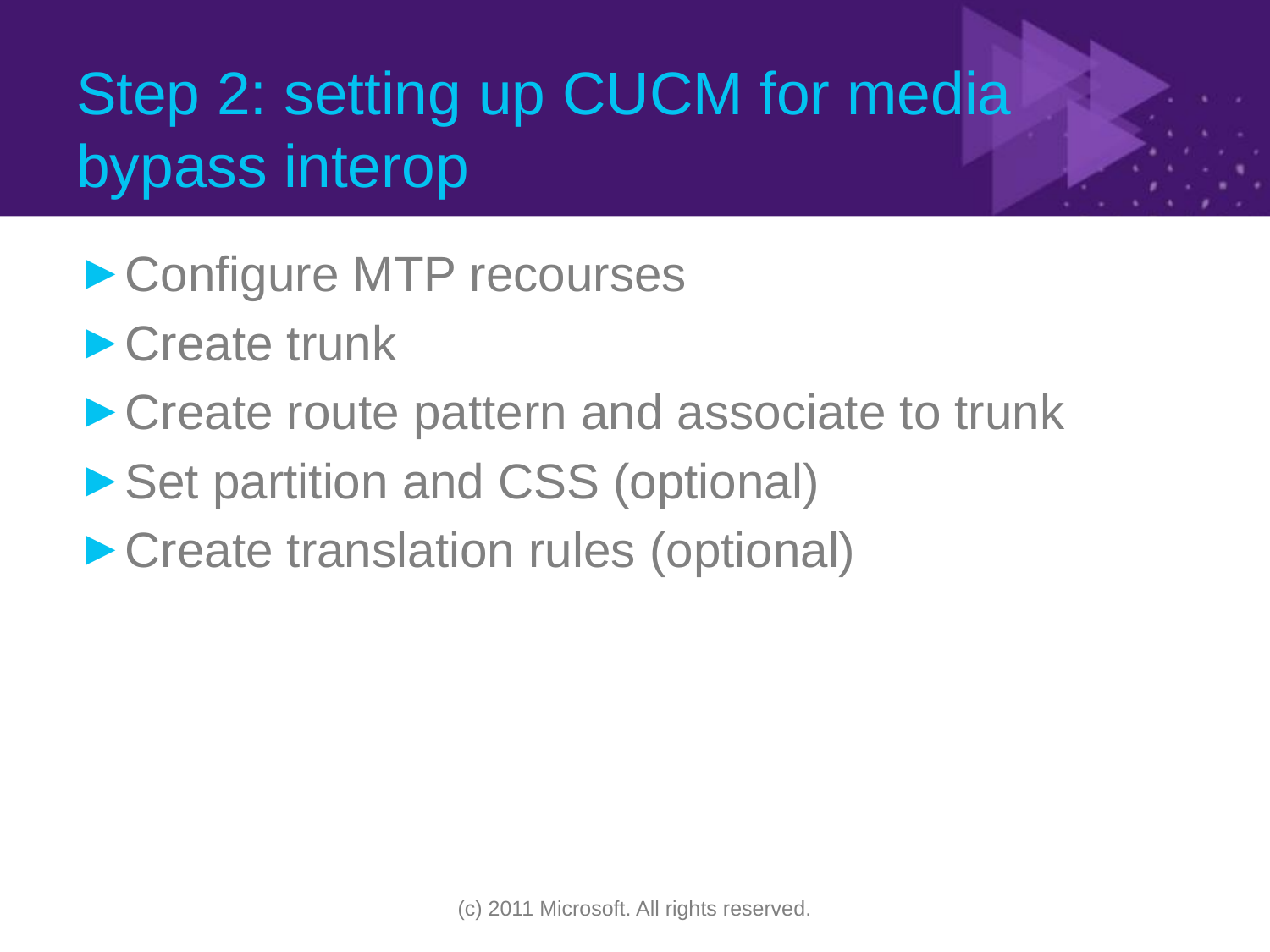

# Step 2: setting up CUCM for media bypass interop
Configure MTP recourses
Create trunk
Create route pattern and associate to trunk
Set partition and CSS (optional)
Create translation rules (optional)
(c) 2011 Microsoft. All rights reserved.